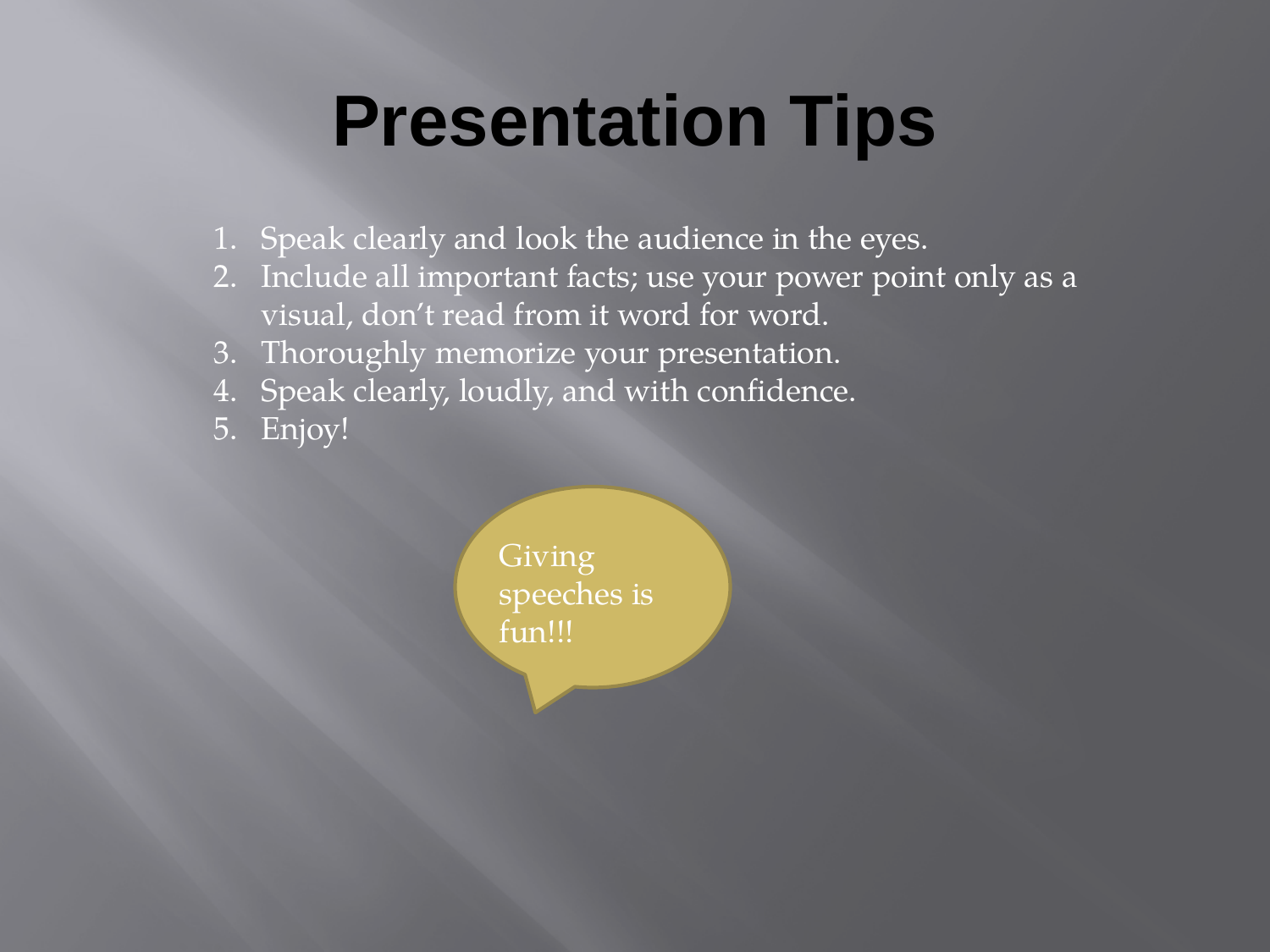

# Presentation Tips
Speak clearly and look the audience in the eyes.
Include all important facts; use your power point only as a visual, don’t read from it word for word.
Thoroughly memorize your presentation.
Speak clearly, loudly, and with confidence.
Enjoy!

Giving speeches is fun!!!